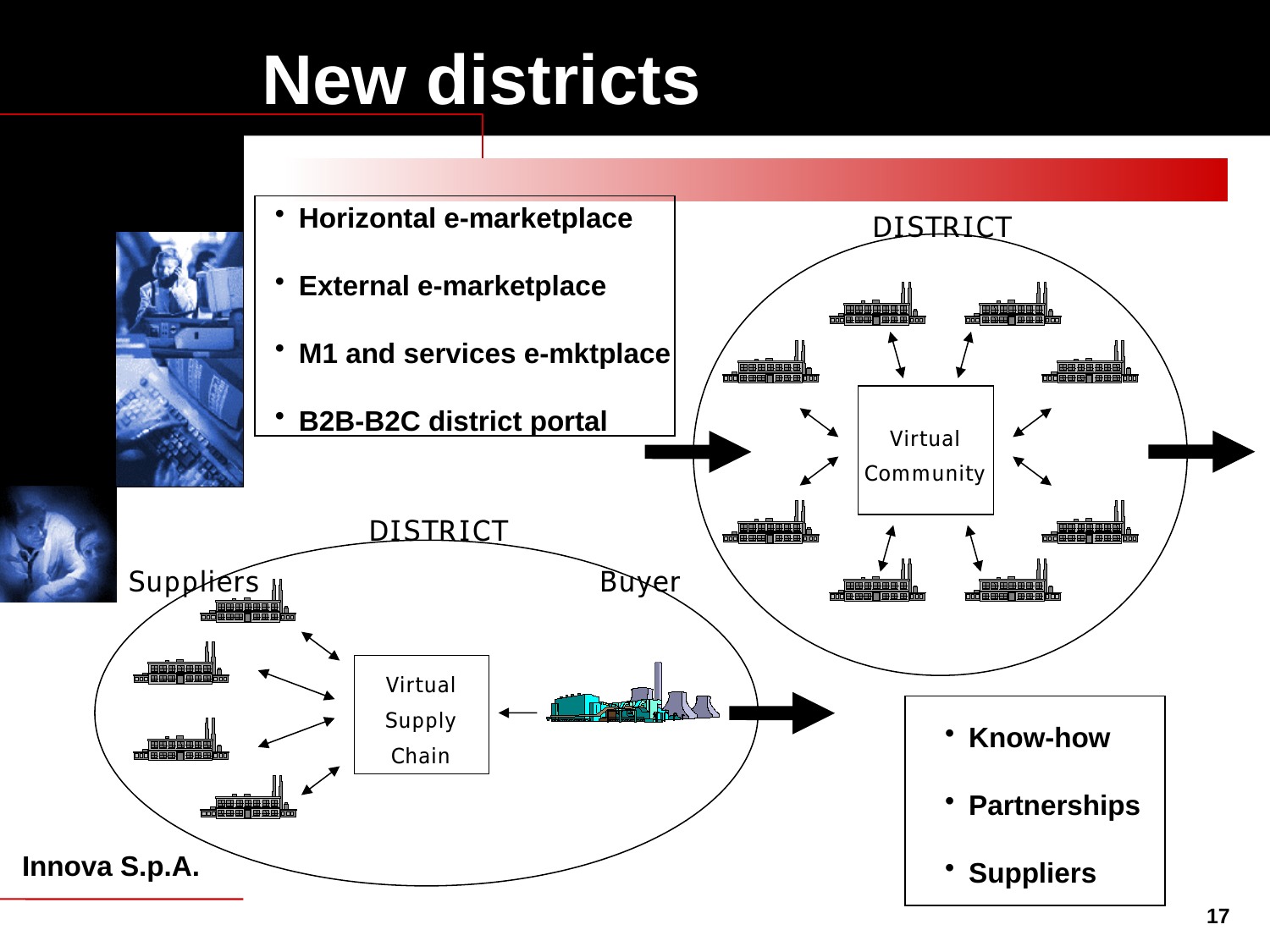

# New districts
DISTRICT

Virtual Community

Horizontal e-marketplace
External e-marketplace
M1 and services e-mktplace
B2B-B2C district portal

DISTRICT
Suppliers
Buyer

Virtual Supply Chain

Know-how
Partnerships
Suppliers